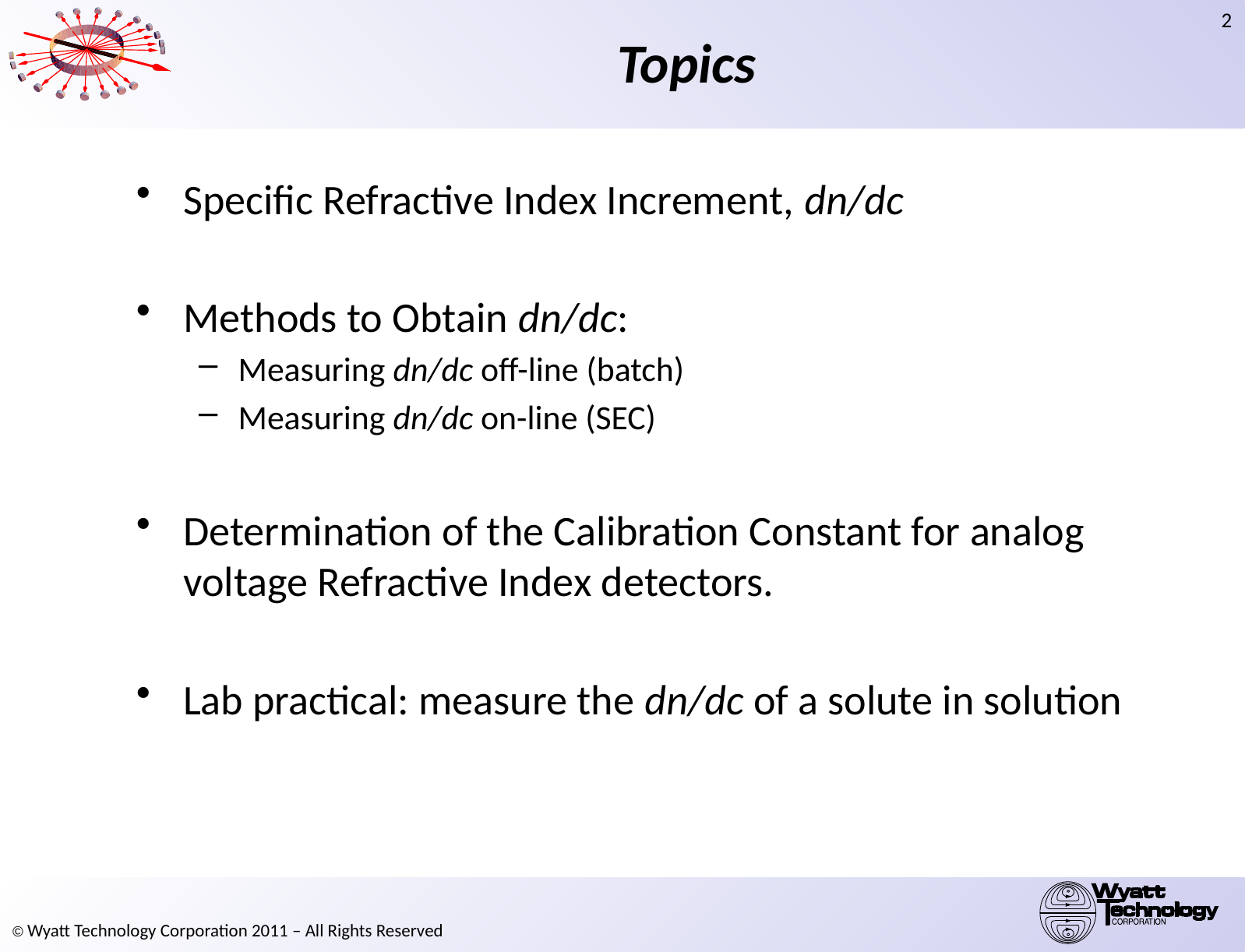

# Topics
Specific Refractive Index Increment, dn/dc

Methods to Obtain dn/dc:
Measuring dn/dc off-line (batch)
Measuring dn/dc on-line (SEC)

Determination of the Calibration Constant for analog voltage Refractive Index detectors.

Lab practical: measure the dn/dc of a solute in solution